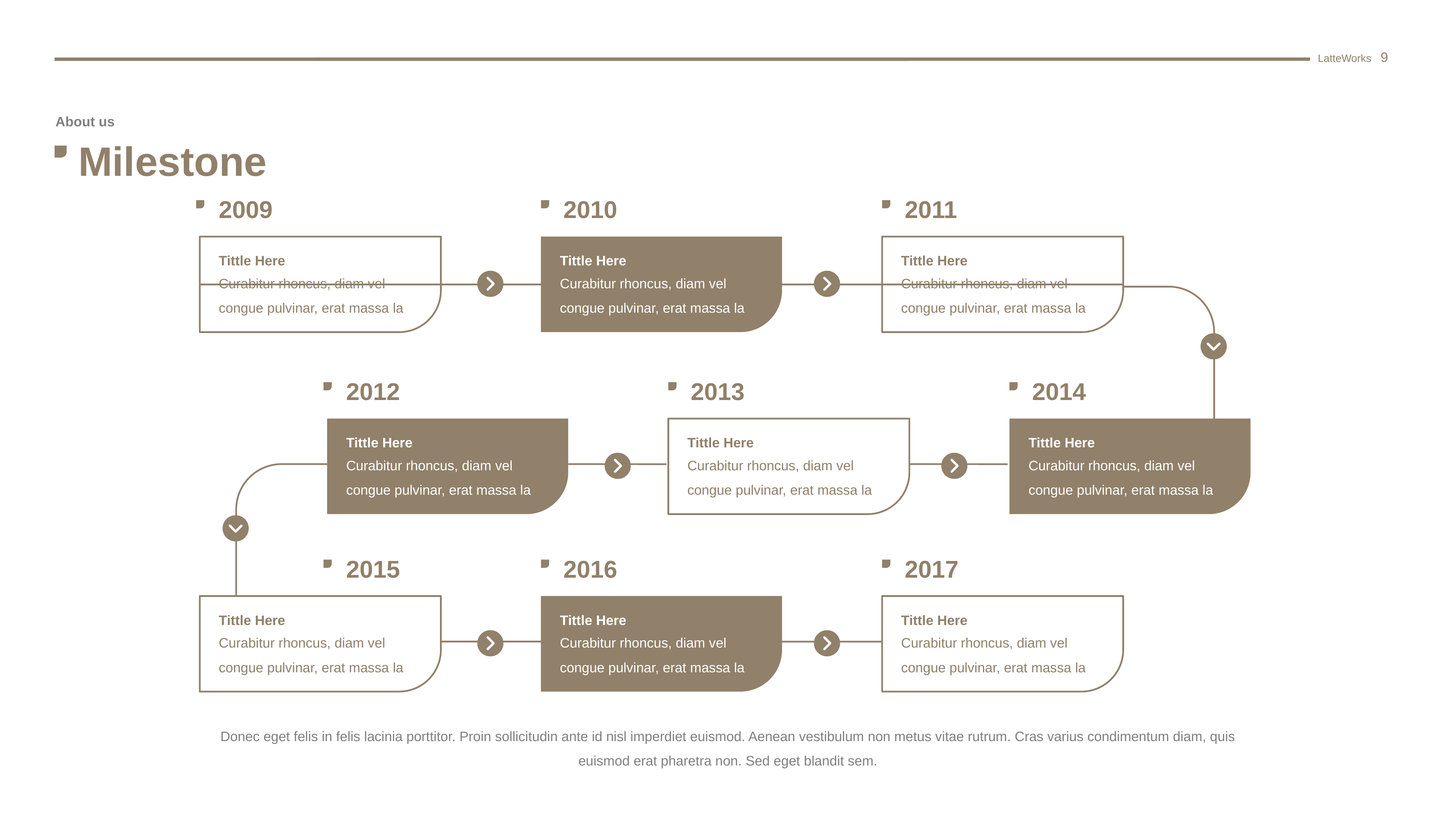

LatteWorks   9
About us
Milestone

2009
2010
2011

Tittle Here
Tittle Here
Tittle Here
Curabitur rhoncus, diam vel congue pulvinar, erat massa la
Curabitur rhoncus, diam vel congue pulvinar, erat massa la
Curabitur rhoncus, diam vel congue pulvinar, erat massa la

2012
2013
2014

Tittle Here
Tittle Here
Tittle Here
Curabitur rhoncus, diam vel congue pulvinar, erat massa la
Curabitur rhoncus, diam vel congue pulvinar, erat massa la
Curabitur rhoncus, diam vel congue pulvinar, erat massa la

2015
2016
2017

Tittle Here
Tittle Here
Tittle Here
Curabitur rhoncus, diam vel congue pulvinar, erat massa la
Curabitur rhoncus, diam vel congue pulvinar, erat massa la
Curabitur rhoncus, diam vel congue pulvinar, erat massa la

Donec eget felis in felis lacinia porttitor. Proin sollicitudin ante id nisl imperdiet euismod. Aenean vestibulum non metus vitae rutrum. Cras varius condimentum diam, quis euismod erat pharetra non. Sed eget blandit sem.